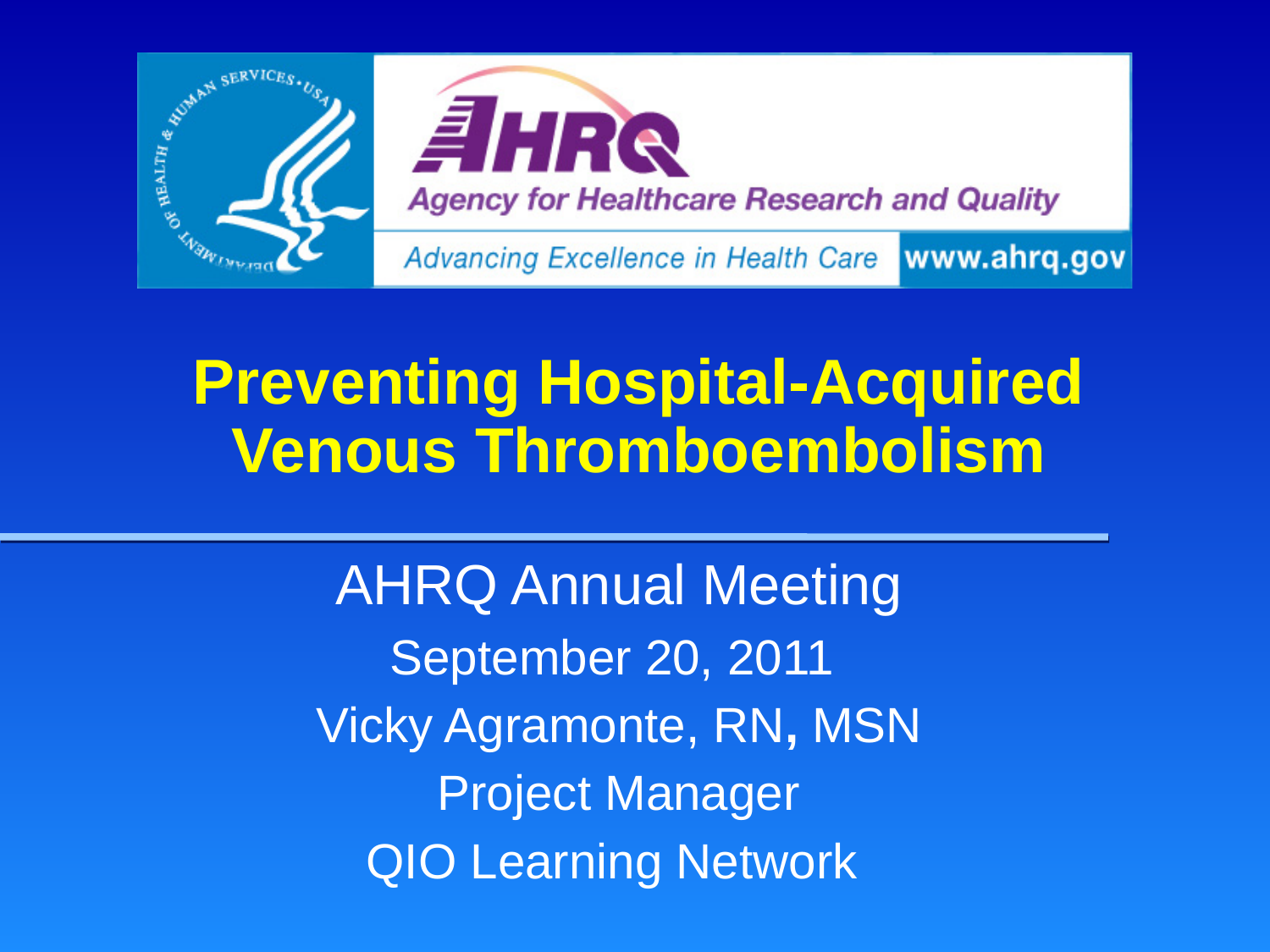

# Preventing Hospital-Acquired Venous Thromboembolism
AHRQ Annual Meeting
September 20, 2011
Vicky Agramonte, RN, MSN
Project Manager
QIO Learning Network